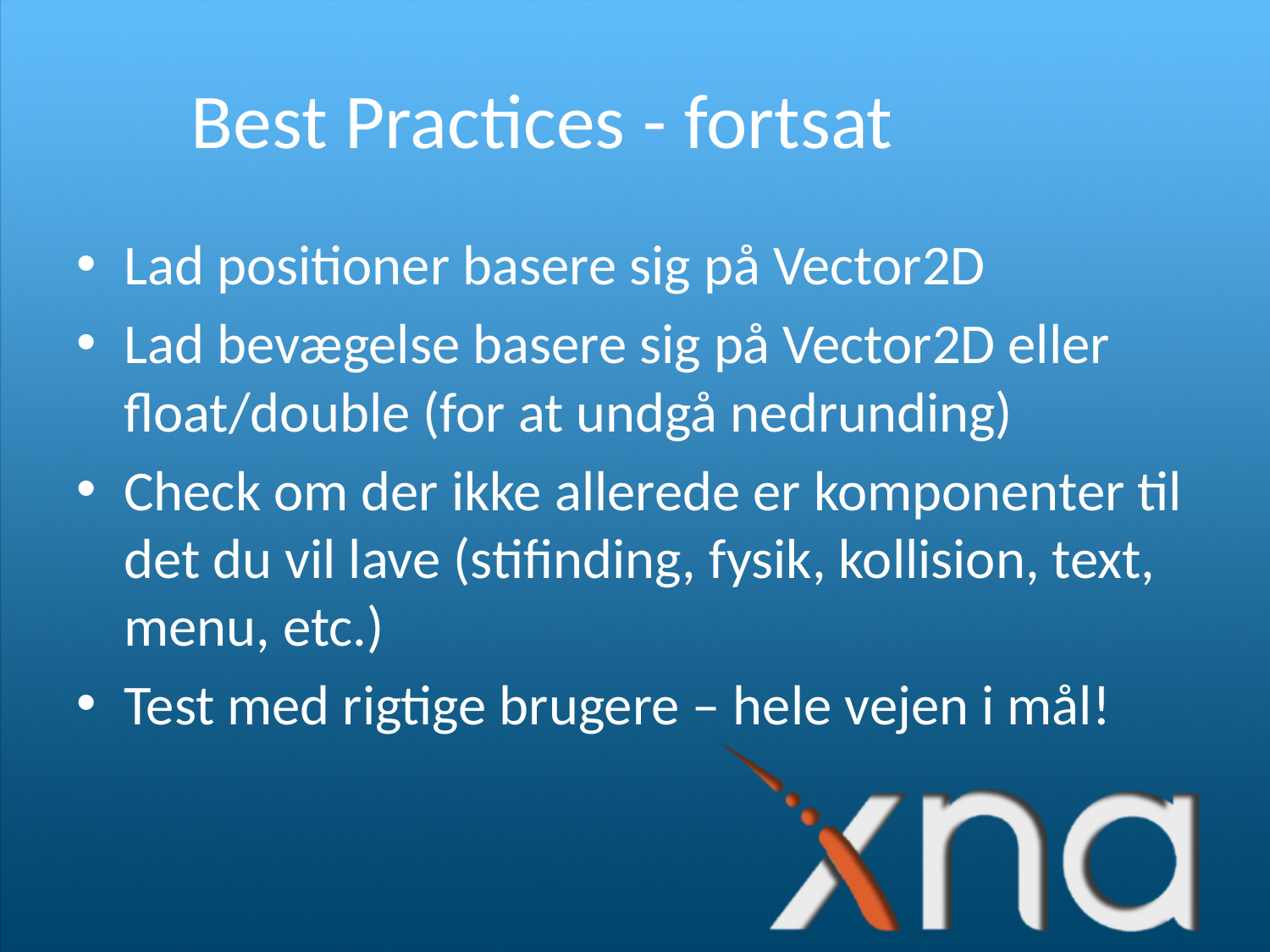

# Best Practices - fortsat
Lad positioner basere sig på Vector2D
Lad bevægelse basere sig på Vector2D eller float/double (for at undgå nedrunding)
Check om der ikke allerede er komponenter til det du vil lave (stifinding, fysik, kollision, text, menu, etc.)
Test med rigtige brugere – hele vejen i mål!